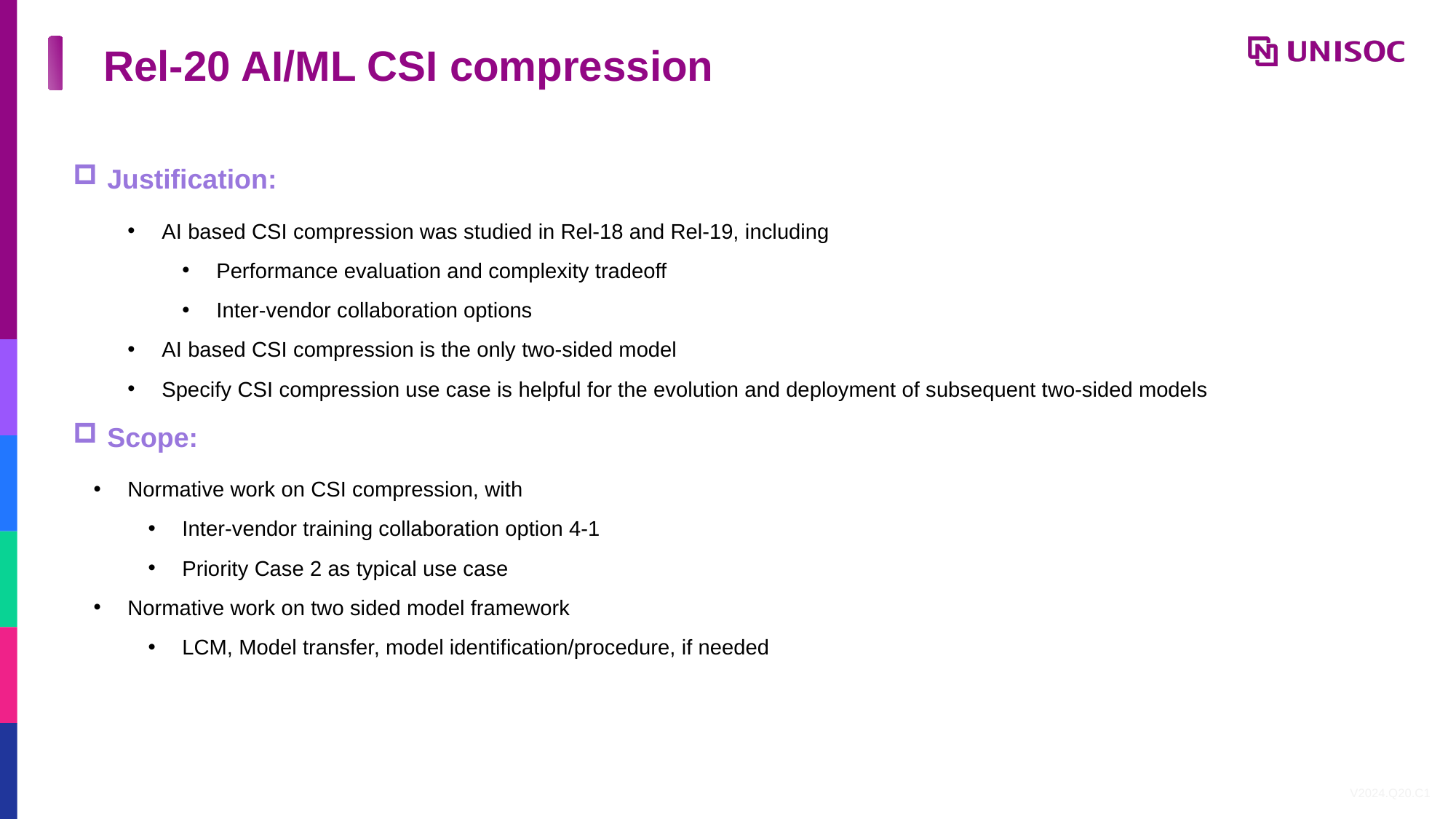

Rel-20 AI/ML CSI compression
Justification:
AI based CSI compression was studied in Rel-18 and Rel-19, including
Performance evaluation and complexity tradeoff
Inter-vendor collaboration options
AI based CSI compression is the only two-sided model
Specify CSI compression use case is helpful for the evolution and deployment of subsequent two-sided models
Scope:
Normative work on CSI compression, with
Inter-vendor training collaboration option 4-1
Priority Case 2 as typical use case
Normative work on two sided model framework
LCM, Model transfer, model identification/procedure, if needed